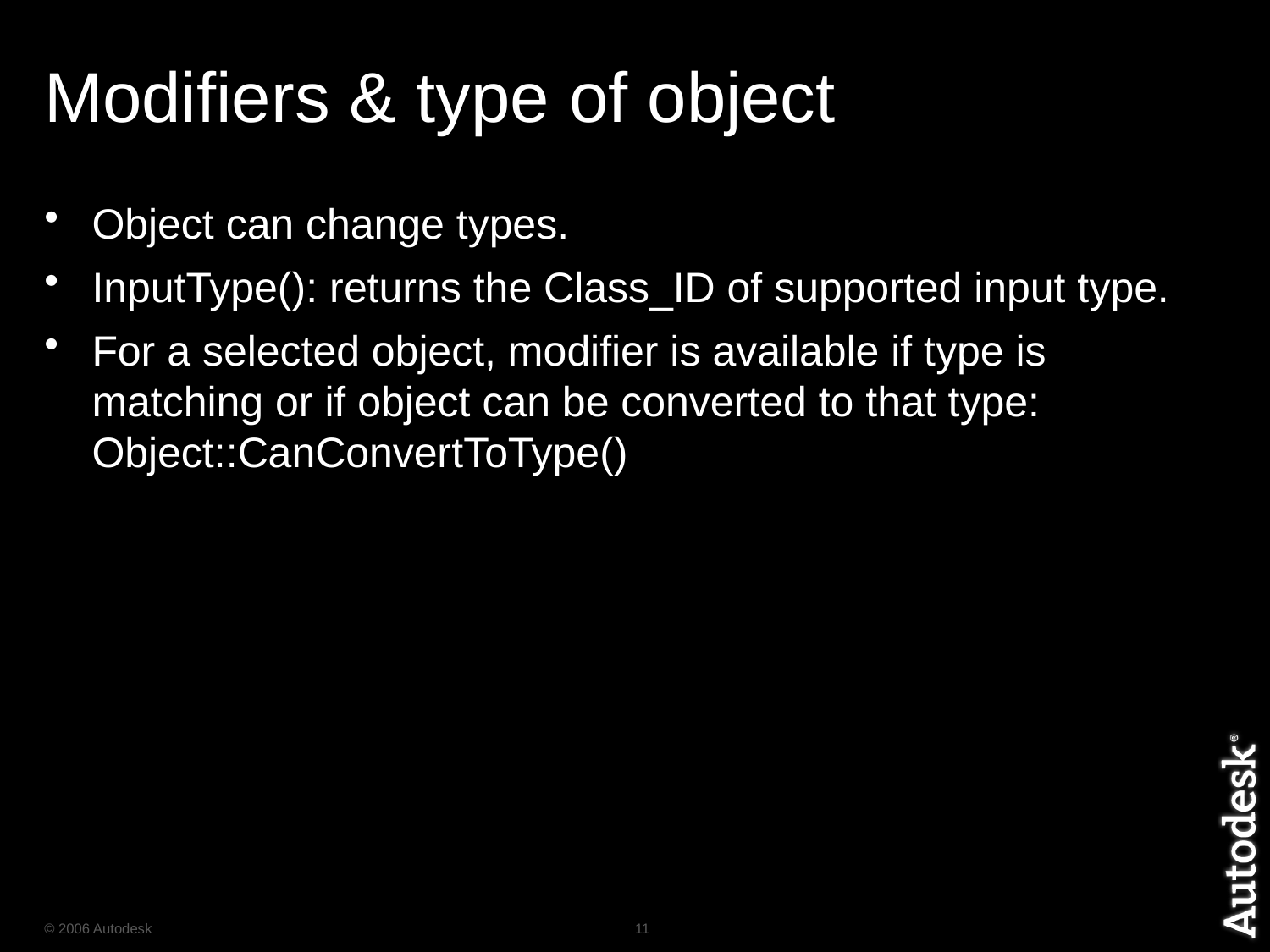

# Modifiers & type of object
Object can change types.
InputType(): returns the Class_ID of supported input type.
For a selected object, modifier is available if type is matching or if object can be converted to that type: Object::CanConvertToType()